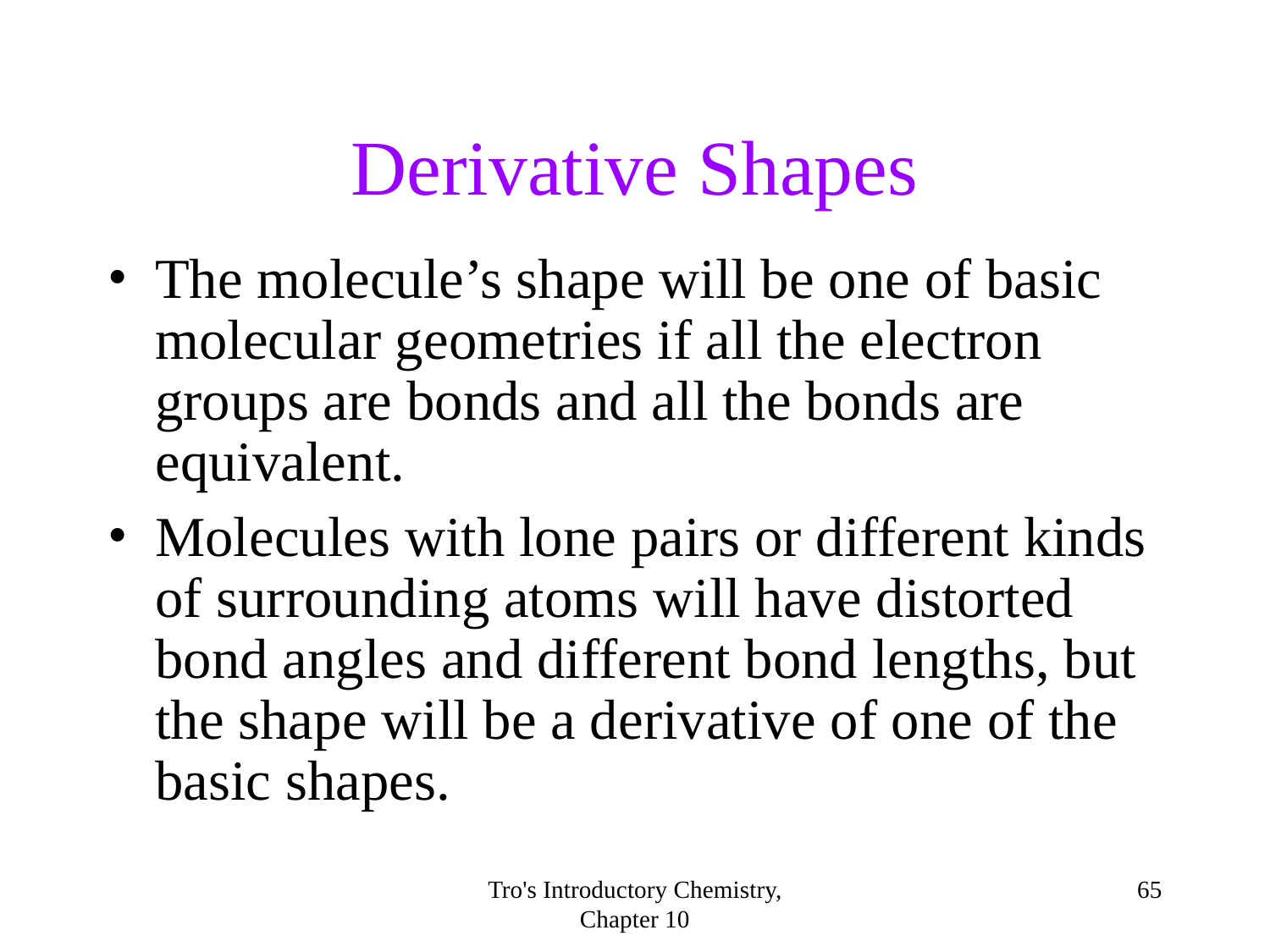

Derivative Shapes
The molecule’s shape will be one of basic molecular geometries if all the electron groups are bonds and all the bonds are equivalent.
Molecules with lone pairs or different kinds of surrounding atoms will have distorted bond angles and different bond lengths, but the shape will be a derivative of one of the basic shapes.
Tro's Introductory Chemistry, Chapter 10
65